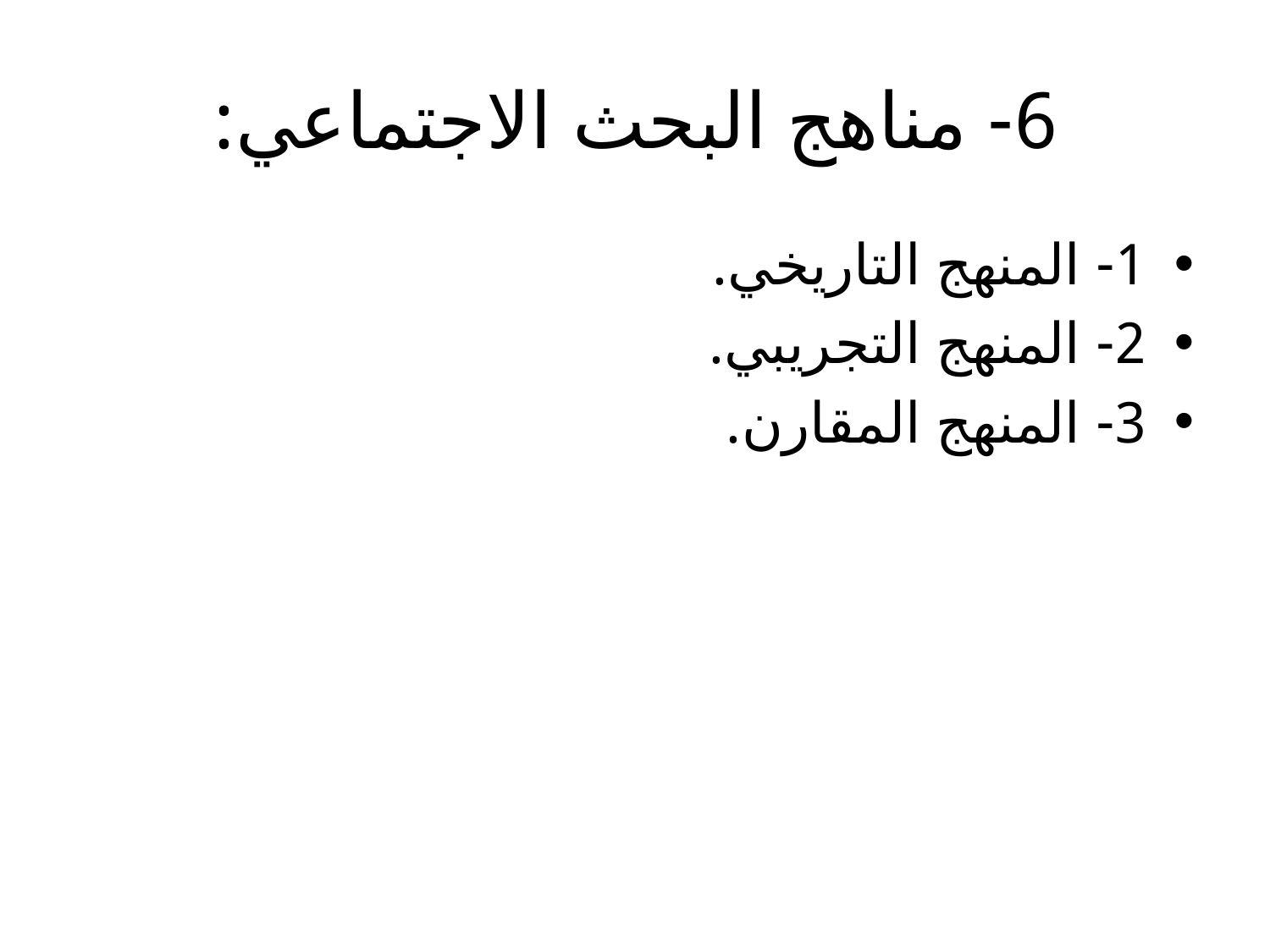

# 6- مناهج البحث الاجتماعي:
1- المنهج التاريخي.
2- المنهج التجريبي.
3- المنهج المقارن.